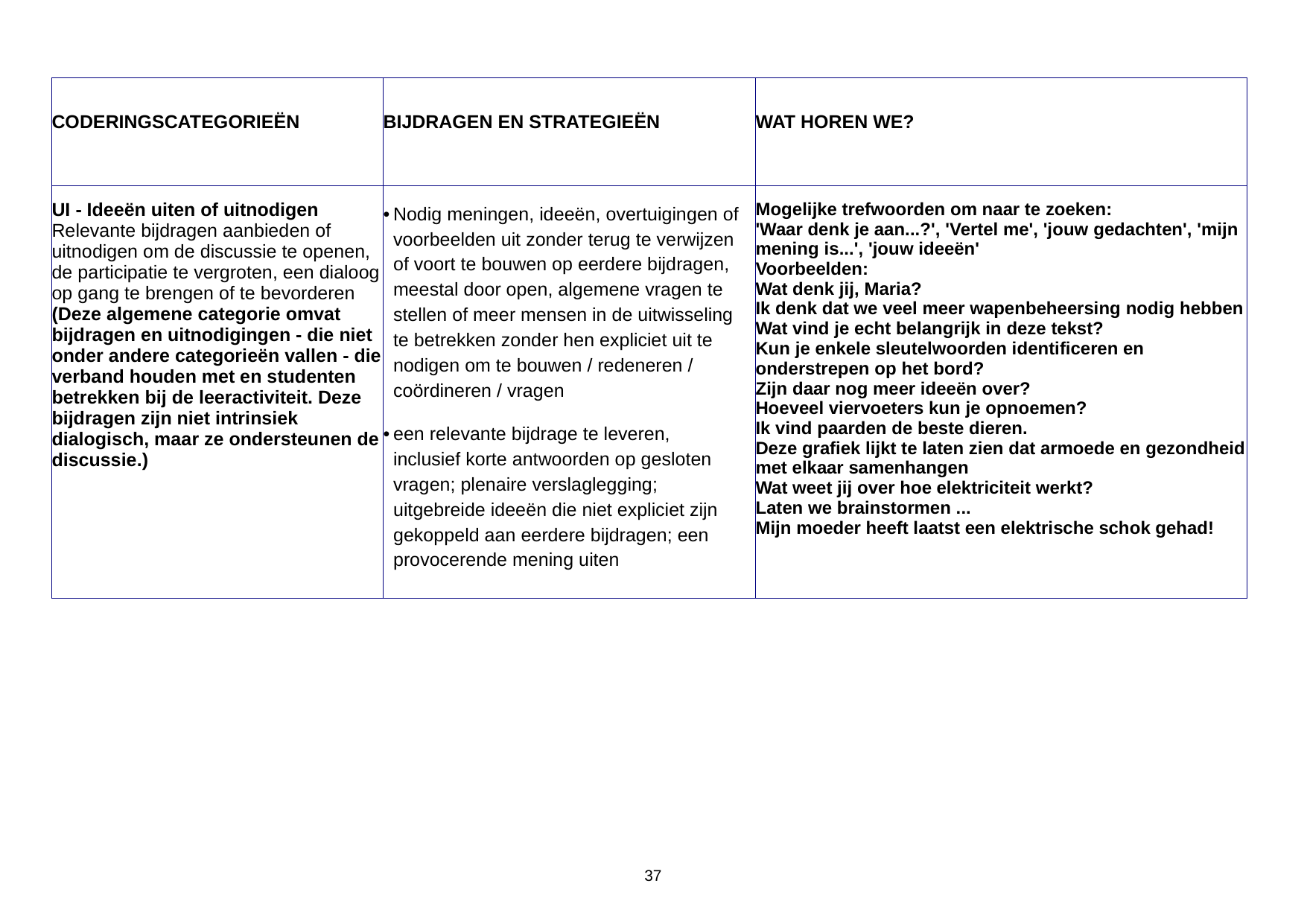

| CODERINGSCATEGORIEËN | BIJDRAGEN EN STRATEGIEËN | WAT HOREN WE? |
| --- | --- | --- |
| UI - Ideeën uiten of uitnodigen Relevante bijdragen aanbieden of uitnodigen om de discussie te openen, de participatie te vergroten, een dialoog op gang te brengen of te bevorderen (Deze algemene categorie omvat bijdragen en uitnodigingen - die niet onder andere categorieën vallen - die verband houden met en studenten betrekken bij de leeractiviteit. Deze bijdragen zijn niet intrinsiek dialogisch, maar ze ondersteunen de discussie.) | Nodig meningen, ideeën, overtuigingen of voorbeelden uit zonder terug te verwijzen of voort te bouwen op eerdere bijdragen, meestal door open, algemene vragen te stellen of meer mensen in de uitwisseling te betrekken zonder hen expliciet uit te nodigen om te bouwen / redeneren / coördineren / vragen een relevante bijdrage te leveren, inclusief korte antwoorden op gesloten vragen; plenaire verslaglegging; uitgebreide ideeën die niet expliciet zijn gekoppeld aan eerdere bijdragen; een provocerende mening uiten | Mogelijke trefwoorden om naar te zoeken: 'Waar denk je aan...?', 'Vertel me', 'jouw gedachten', 'mijn mening is...', 'jouw ideeën' Voorbeelden: Wat denk jij, Maria? Ik denk dat we veel meer wapenbeheersing nodig hebben Wat vind je echt belangrijk in deze tekst? Kun je enkele sleutelwoorden identificeren en onderstrepen op het bord? Zijn daar nog meer ideeën over? Hoeveel viervoeters kun je opnoemen? Ik vind paarden de beste dieren. Deze grafiek lijkt te laten zien dat armoede en gezondheid met elkaar samenhangen Wat weet jij over hoe elektriciteit werkt? Laten we brainstormen ... Mijn moeder heeft laatst een elektrische schok gehad! |
37